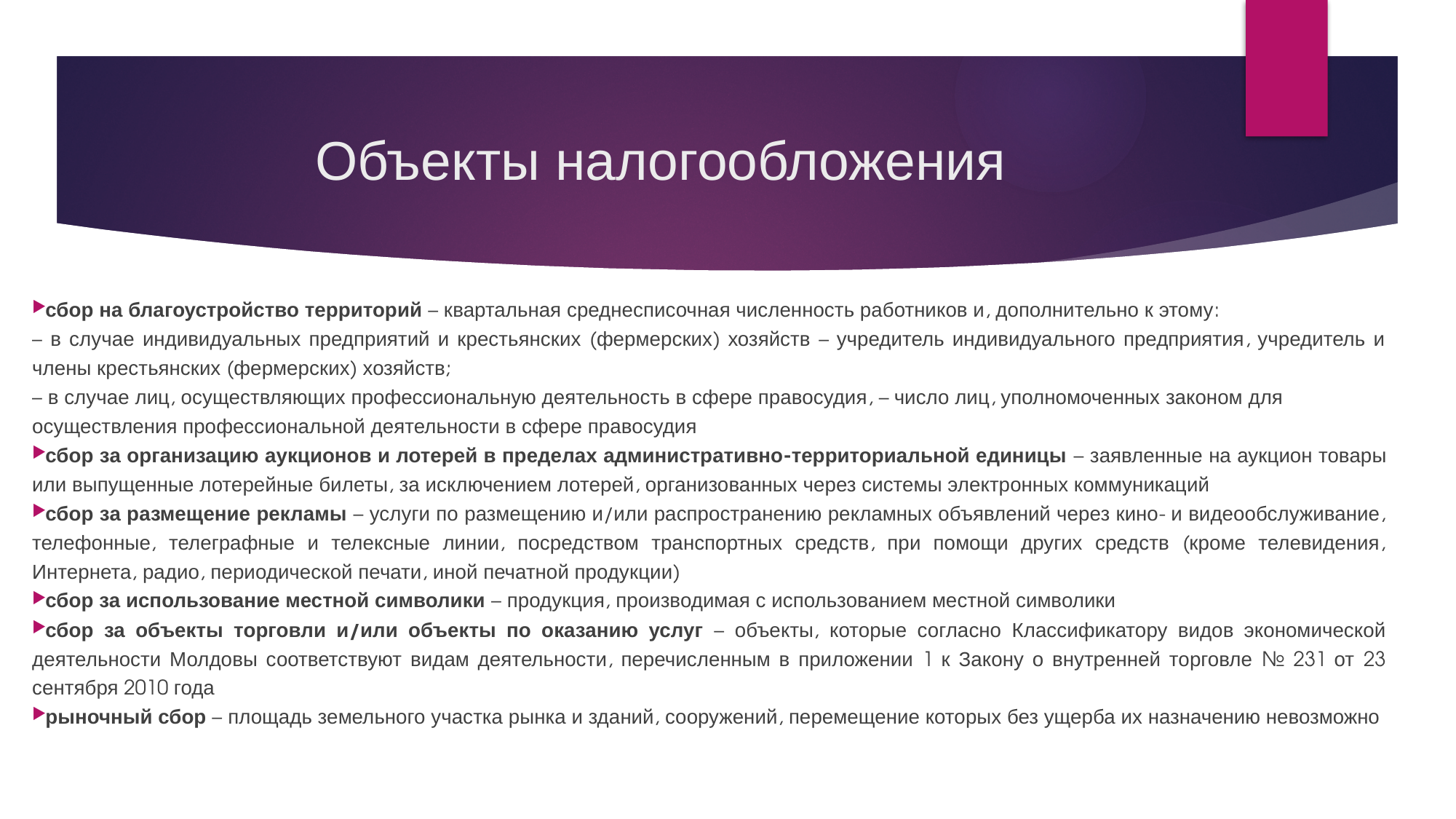

# Объекты налогообложения
сбор на благоустройство территорий – квартальная среднесписочная численность работников и, дополнительно к этому:
– в случае индивидуальных предприятий и крестьянских (фермерских) хозяйств – учредитель индивидуального предприятия, учредитель и члены крестьянских (фермерских) хозяйств;
– в случае лиц, осуществляющих профессиональную деятельность в сфере правосудия, – число лиц, уполномоченных законом для осуществления профессиональной деятельности в сфере правосудия
сбор за организацию аукционов и лотерей в пределах административно-территориальной единицы – заявленные на аукцион товары или выпущенные лотерейные билеты, за исключением лотерей, организованных через системы электронных коммуникаций
сбор за размещение рекламы – услуги по размещению и/или распространению рекламных объявлений через кино- и видеообслуживание, телефонные, телеграфные и телексные линии, посредством транспортных средств, при помощи других средств (кроме телевидения, Интернета, радио, периодической печати, иной печатной продукции)
сбор за использование местной символики – продукция, производимая с использованием местной символики
сбор за объекты торговли и/или объекты по оказанию услуг – объекты, которые согласно Классификатору видов экономической деятельности Молдовы соответствуют видам деятельности, перечисленным в приложении 1 к Закону о внутренней торговле № 231 от 23 сентября 2010 года
рыночный сбор – площадь земельного участка рынка и зданий, сооружений, перемещение которых без ущерба их назначению невозможно